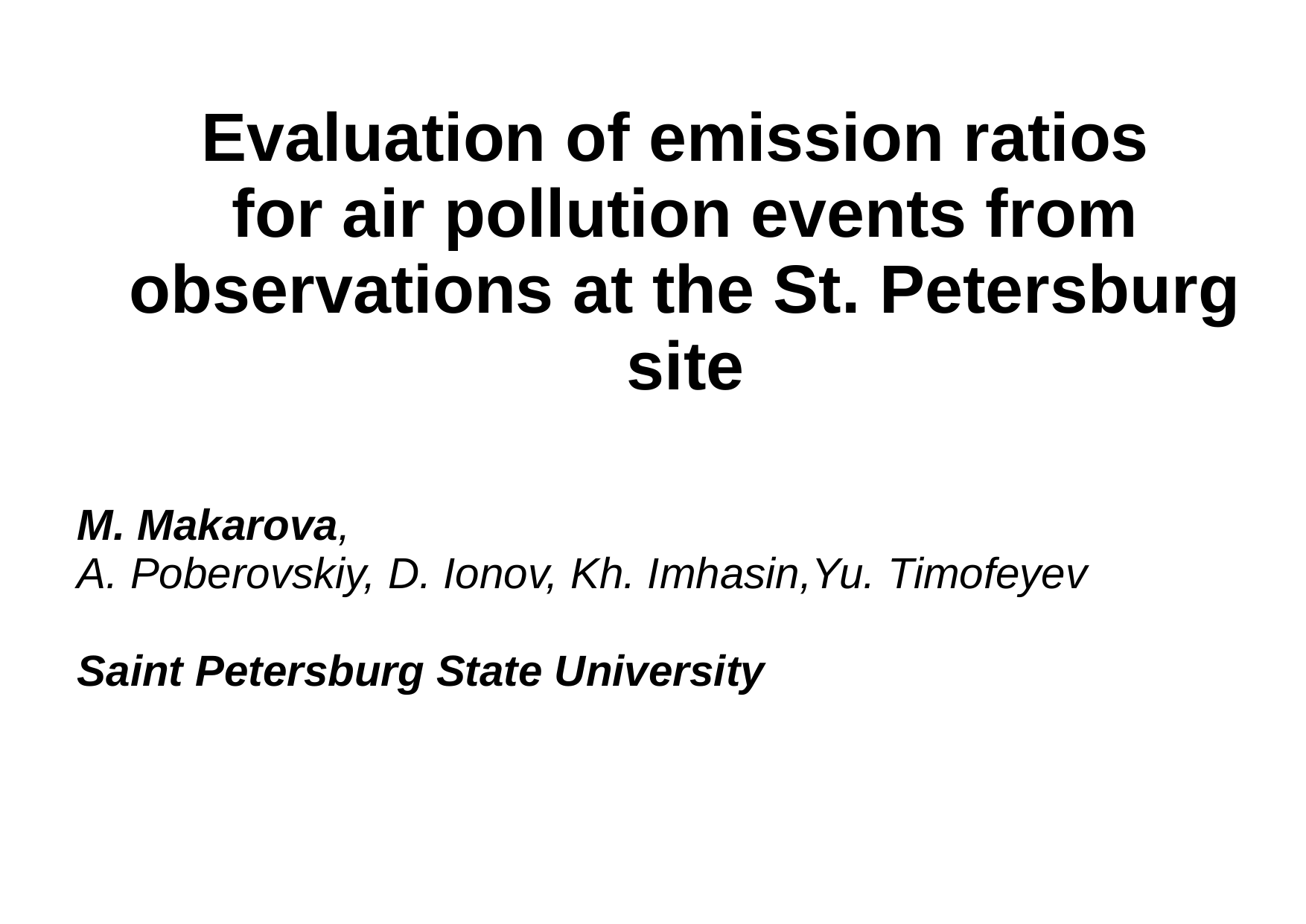

Evaluation of emission ratios
for air pollution events from observations at the St. Petersburg site

M. Makarova,
A. Poberovskiy, D. Ionov, Kh. Imhasin,Yu. Timofeyev

Saint Petersburg State University